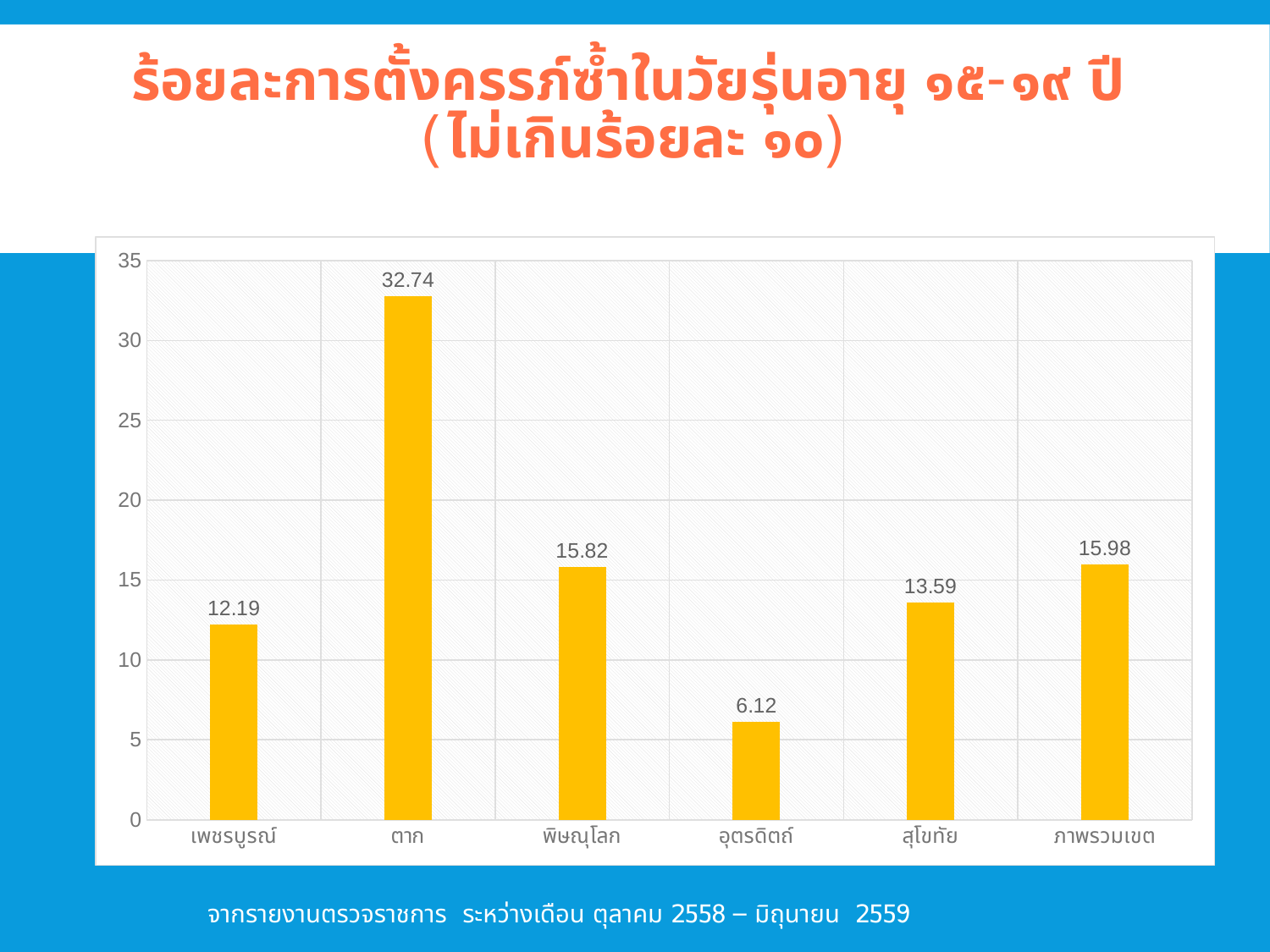

# ร้อยละการตั้งครรภ์ซ้ำในวัยรุ่นอายุ ๑๕-๑๙ ปี (ไม่เกินร้อยละ ๑๐)

### Chart

| Category | ตั้งครรภ์ซ้ำ |
|---|---|
| เพชรบูรณ์ | 12.19 |
| ตาก | 32.74 |
| พิษณุโลก | 15.82 |
| อุตรดิตถ์ | 6.12 |
| สุโขทัย | 13.59 |
| ภาพรวมเขต | 15.98 |
จากรายงานตรวจราชการ  ระหว่างเดือน ตุลาคม 2558 – มิถุนายน  2559